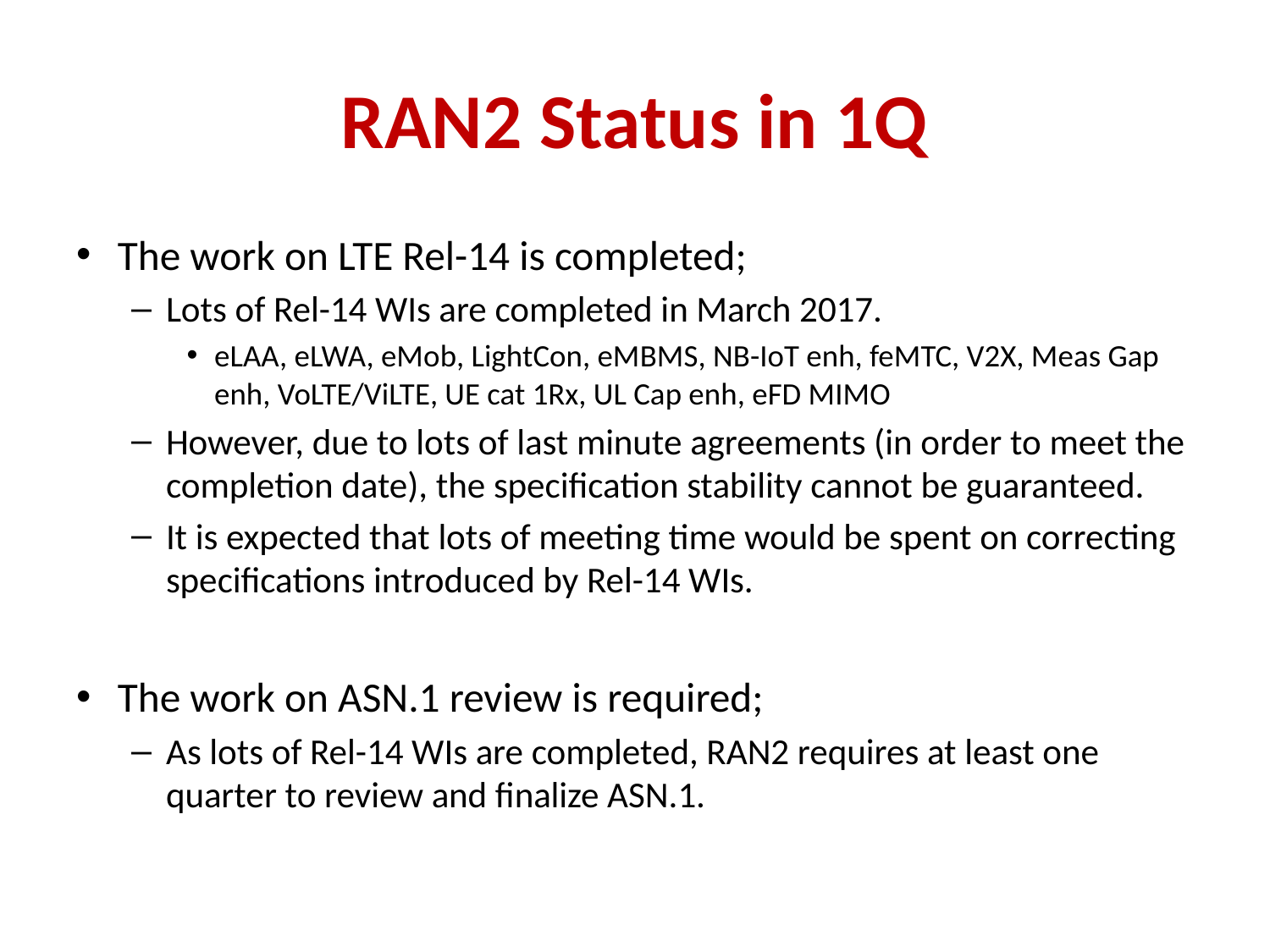

# RAN2 Status in 1Q
The work on LTE Rel-14 is completed;
Lots of Rel-14 WIs are completed in March 2017.
eLAA, eLWA, eMob, LightCon, eMBMS, NB-IoT enh, feMTC, V2X, Meas Gap enh, VoLTE/ViLTE, UE cat 1Rx, UL Cap enh, eFD MIMO
However, due to lots of last minute agreements (in order to meet the completion date), the specification stability cannot be guaranteed.
It is expected that lots of meeting time would be spent on correcting specifications introduced by Rel-14 WIs.

The work on ASN.1 review is required;
As lots of Rel-14 WIs are completed, RAN2 requires at least one quarter to review and finalize ASN.1.